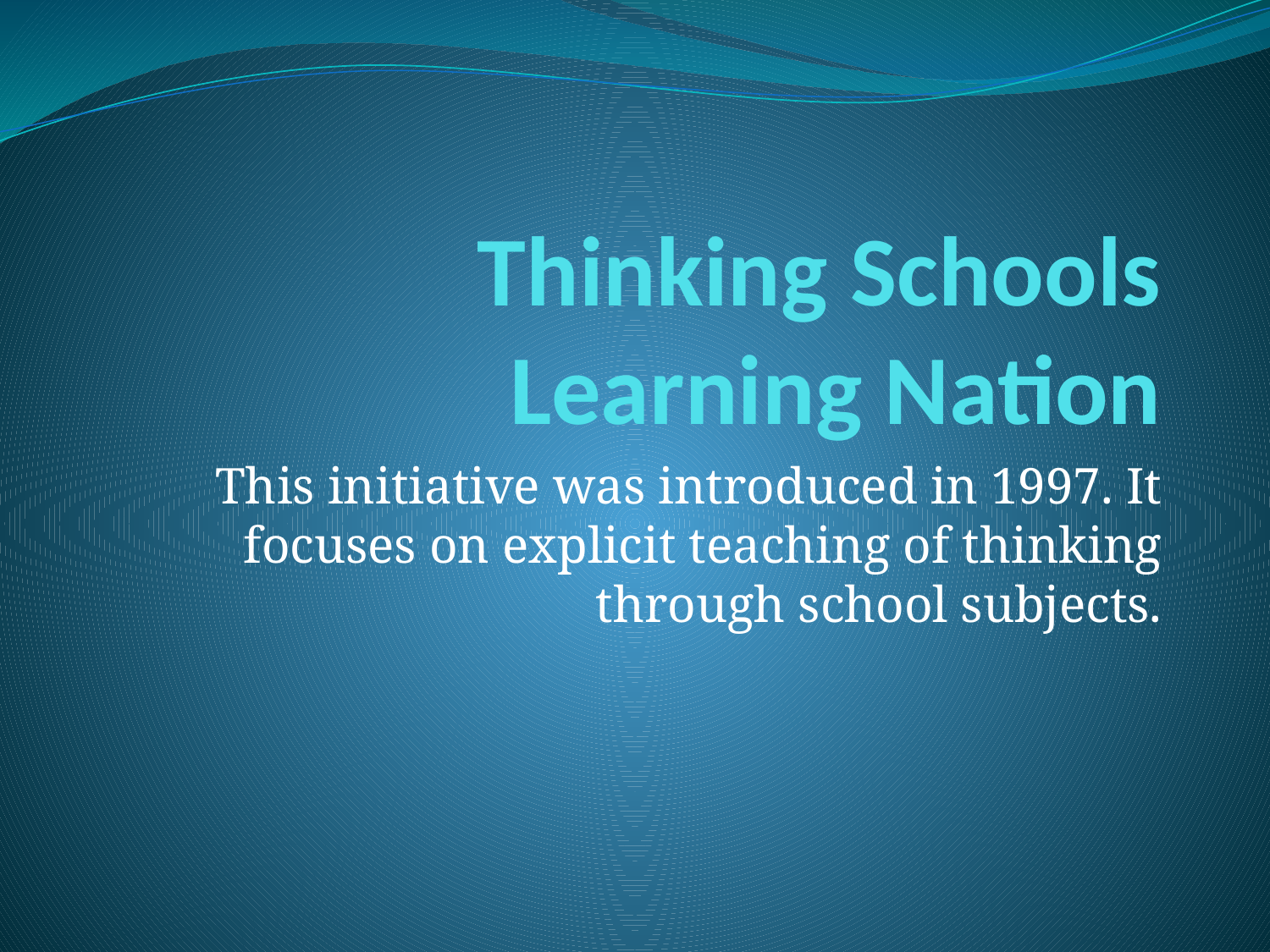

# Thinking Schools Learning Nation
This initiative was introduced in 1997. It focuses on explicit teaching of thinking through school subjects.